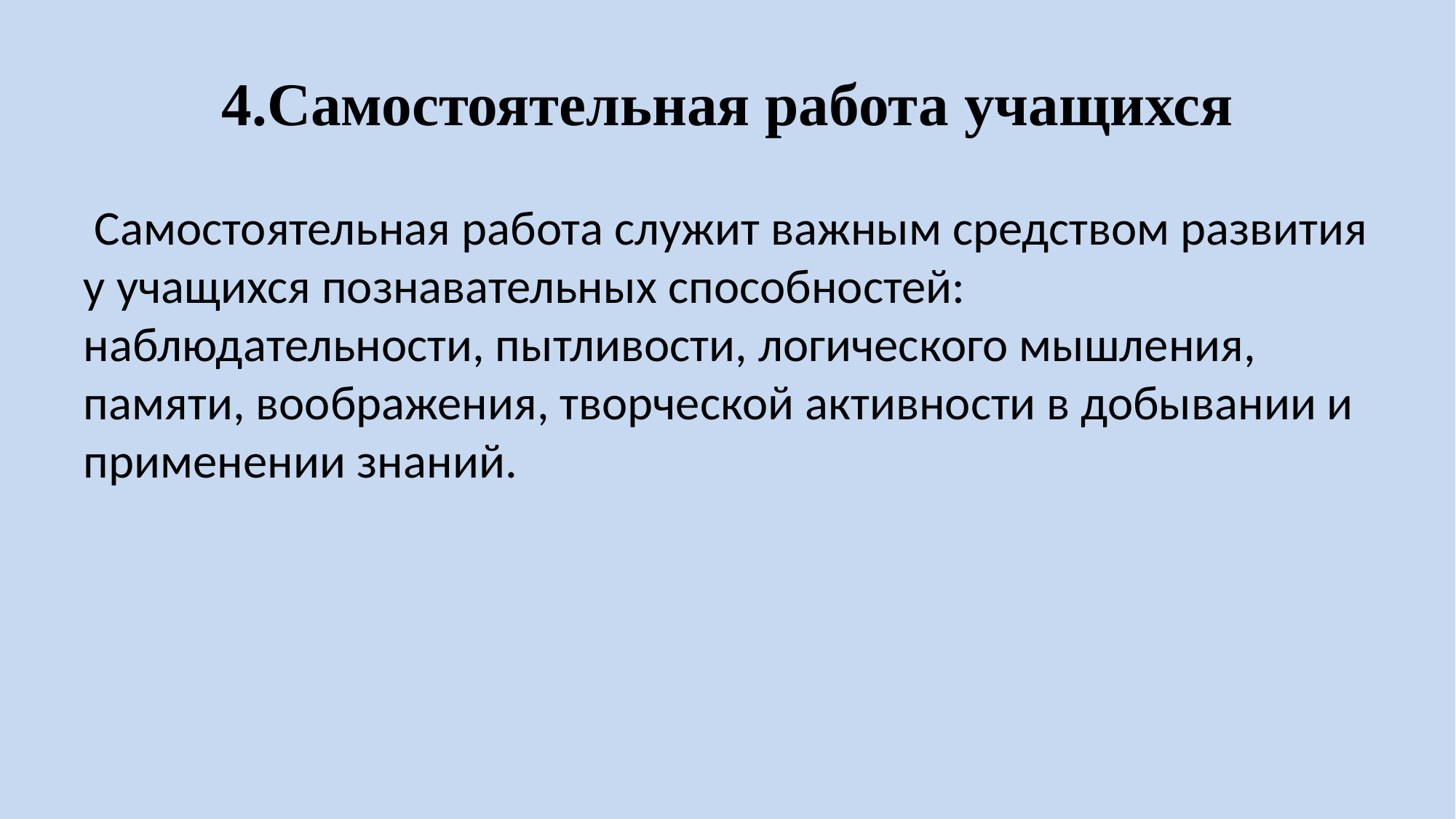

# 4.Самостоятельная работа учащихся
 Самостоятельная работа служит важным средством развития у учащихся познавательных способностей: наблюдательности, пытливости, логического мышления, памяти, воображения, творческой активности в добывании и применении знаний.